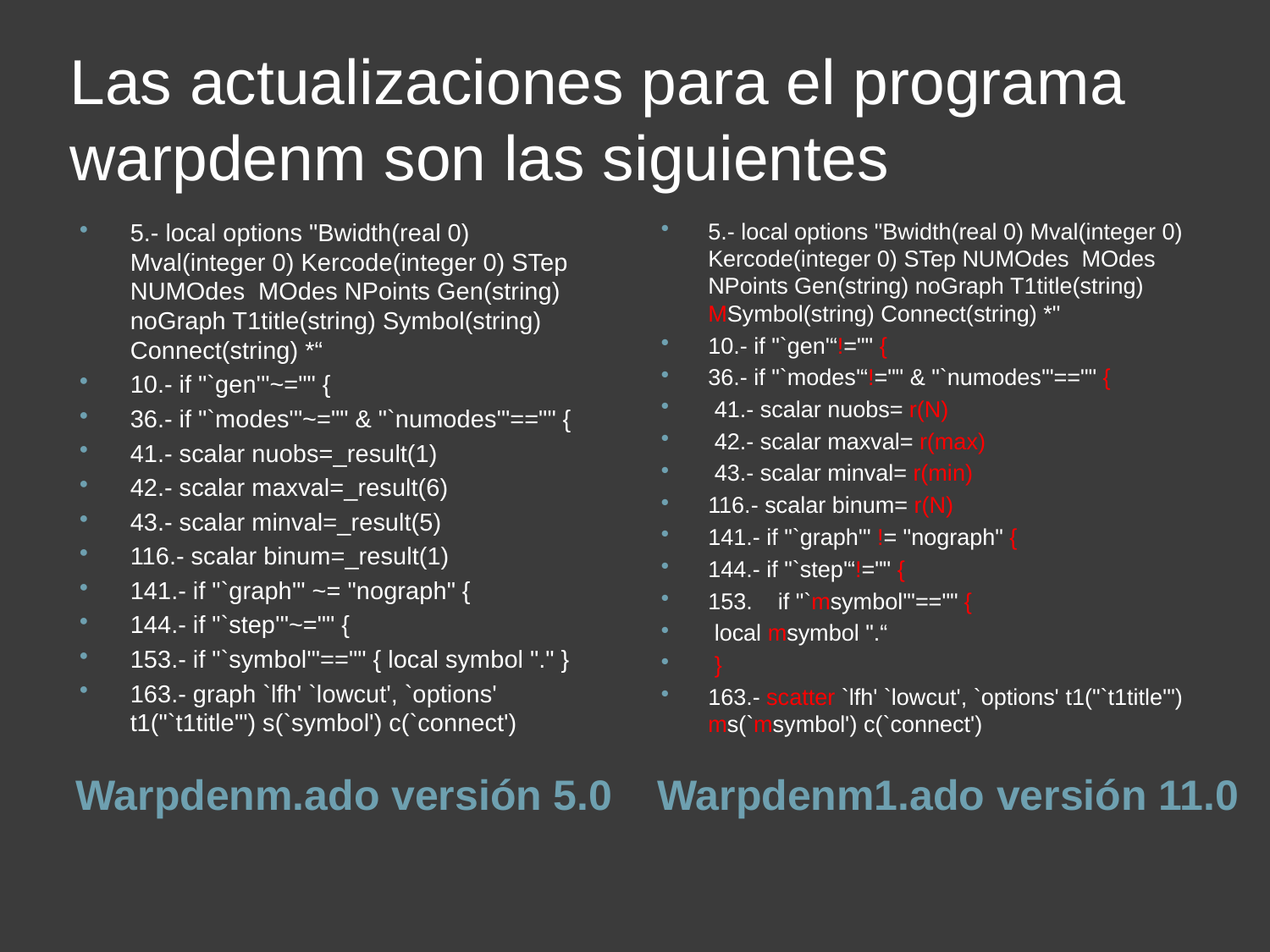

# Las actualizaciones para el programa warpdenm son las siguientes
5.- local options "Bwidth(real 0) Mval(integer 0) Kercode(integer 0) STep NUMOdes  MOdes NPoints Gen(string) noGraph T1title(string) Symbol(string) Connect(string) *“
10.- if "`gen'"~="" {
36.- if "`modes'"~="" & "`numodes'"=="" {
41.- scalar nuobs=_result(1)
42.- scalar maxval=_result(6)
43.- scalar minval=_result(5)
116.- scalar binum=_result(1)
141.- if "`graph'" ~= "nograph" {
144.- if "`step'"~="" {
153.- if "`symbol'"=="" { local symbol "." }
163.- graph `lfh' `lowcut', `options' t1("`t1title'") s(`symbol') c(`connect')

5.- local options "Bwidth(real 0) Mval(integer 0) Kercode(integer 0) STep NUMOdes  MOdes NPoints Gen(string) noGraph T1title(string) MSymbol(string) Connect(string) *"
10.- if "`gen'“!="" {
36.- if "`modes'“!="" & "`numodes'"=="" {
 41.- scalar nuobs= r(N)
 42.- scalar maxval= r(max)
 43.- scalar minval= r(min)
116.- scalar binum= r(N)
141.- if "`graph'" != "nograph" {
144.- if "`step'“!="" {
153.    if "`msymbol'"=="" {
 local msymbol ".“
 }
163.- scatter `lfh' `lowcut', `options' t1("`t1title'") ms(`msymbol') c(`connect')

Warpdenm.ado versión 5.0
Warpdenm1.ado versión 11.0